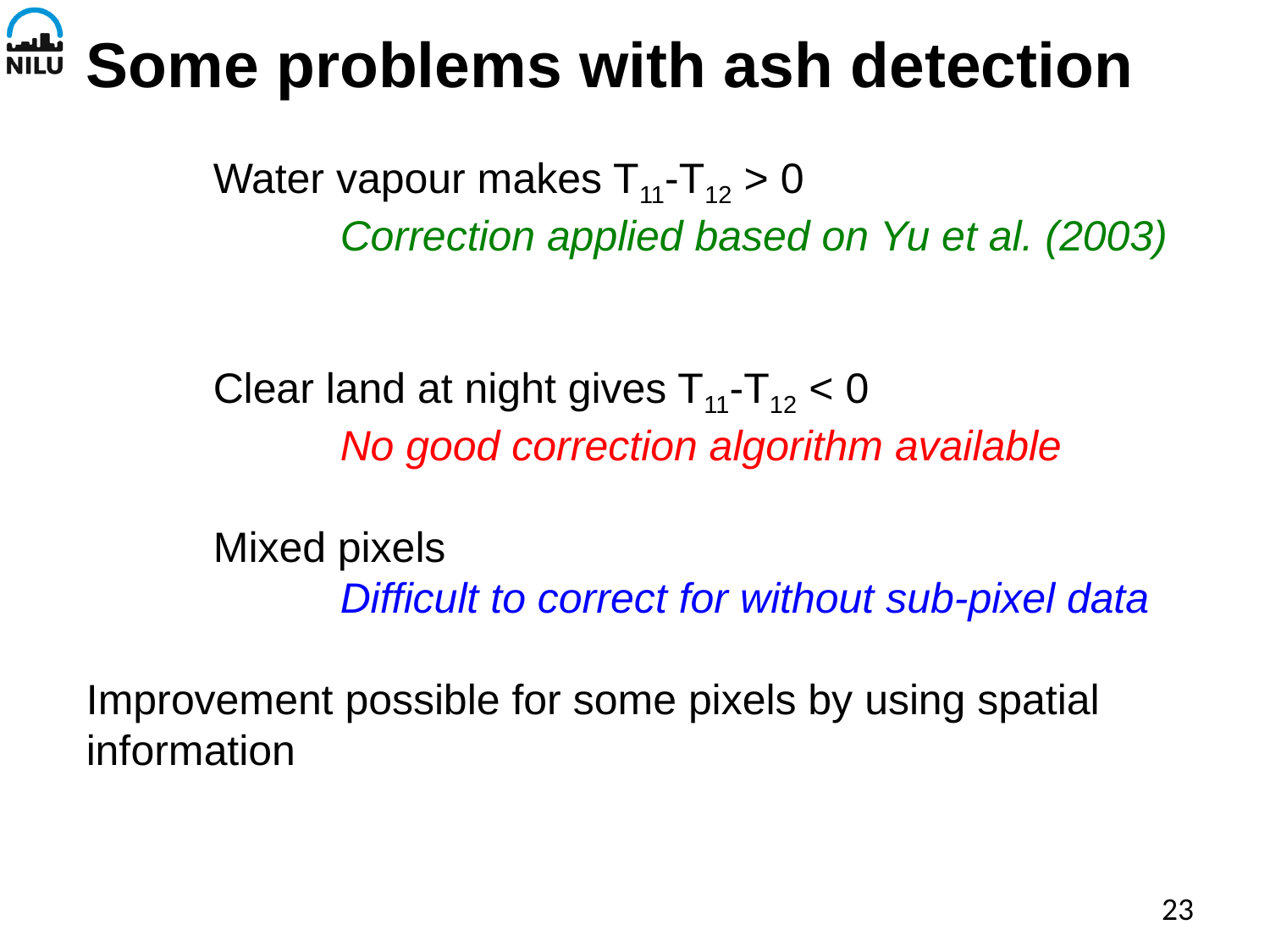

Some problems with ash detection

	Water vapour makes T11-T12 > 0
		Correction applied based on Yu et al. (2003)

	Clear land at night gives T11-T12 < 0
		No good correction algorithm available

	Mixed pixels
		Difficult to correct for without sub-pixel data

Improvement possible for some pixels by using spatial information

23